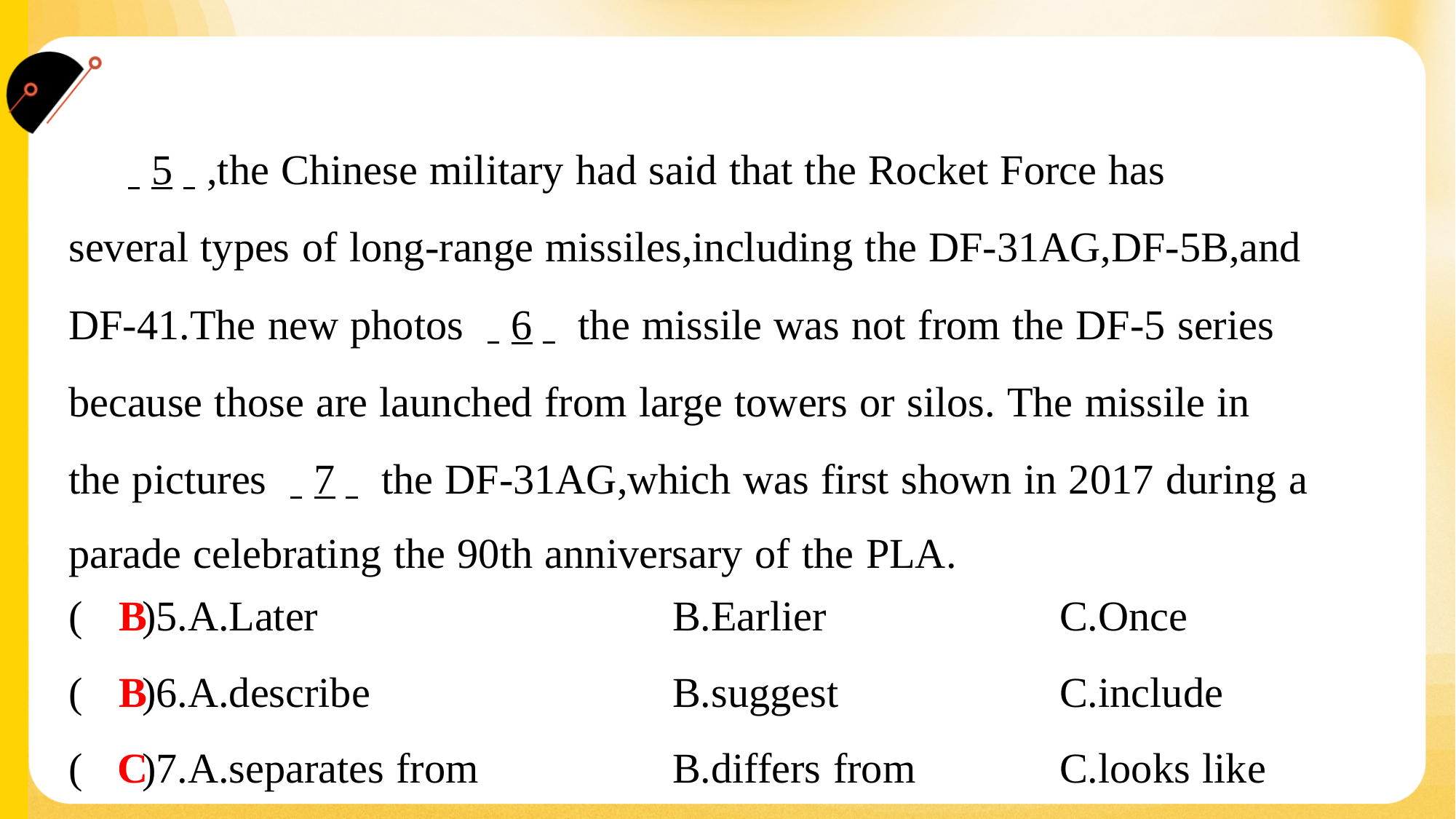

. .5. .,the Chinese military had said that the Rocket Force has
several types of long-range missiles,including the DF-31AG,DF-5B,and
DF-41.The new photos . .6. . the missile was not from the DF-5 series
because those are launched from large towers or silos. The missile in
the pictures . .7. . the DF-31AG,which was first shown in 2017 during a
parade celebrating the 90th anniversary of the PLA.#4
B
(     )5.A.Later	B.Earlier	C.Once
B
(     )6.A.describe	B.suggest	C.include
C
(     )7.A.separates from	B.differs from	C.looks like